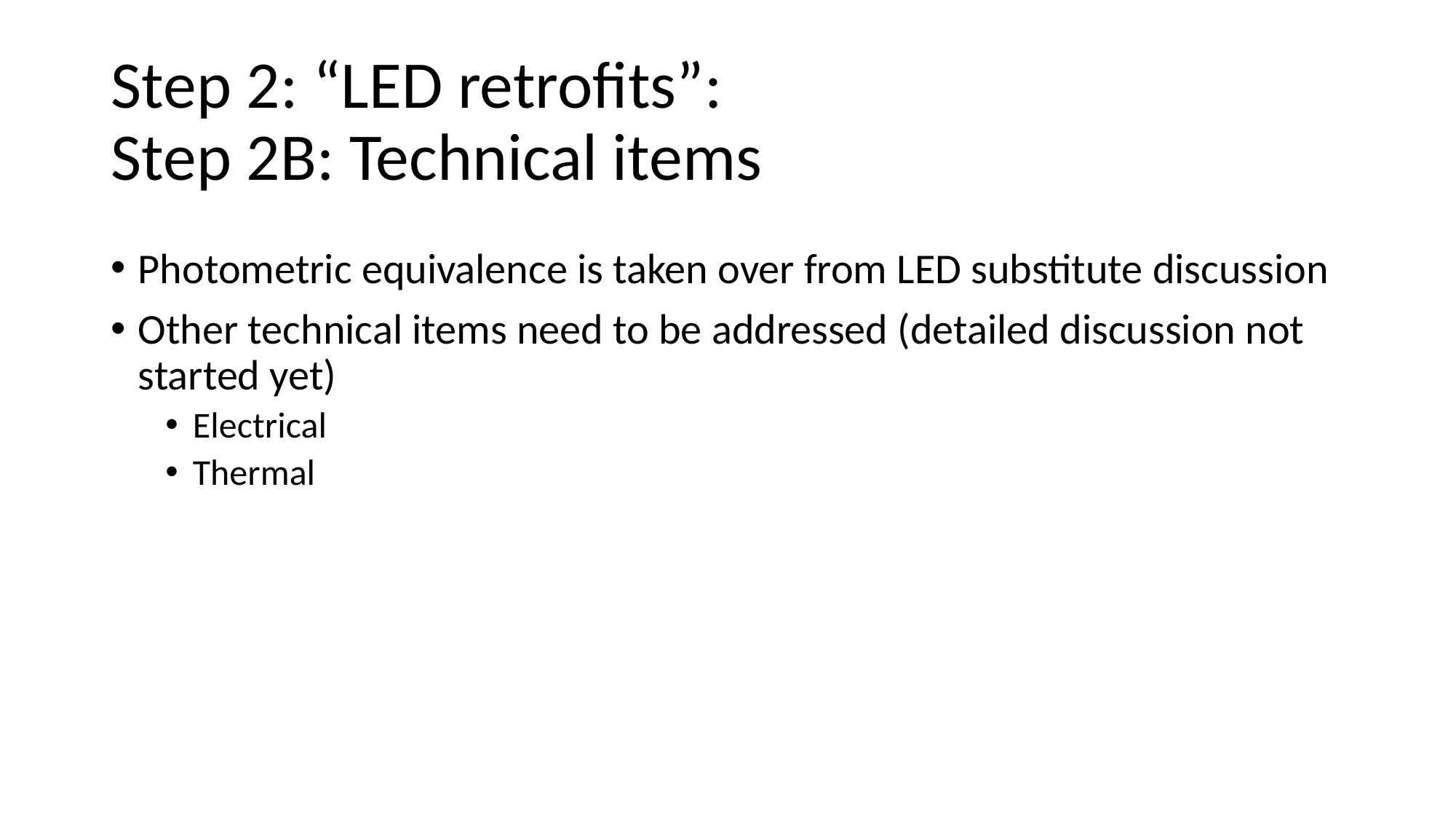

# Step 2: “LED retrofits”: Step 2B: Technical items
Photometric equivalence is taken over from LED substitute discussion
Other technical items need to be addressed (detailed discussion not started yet)
Electrical
Thermal